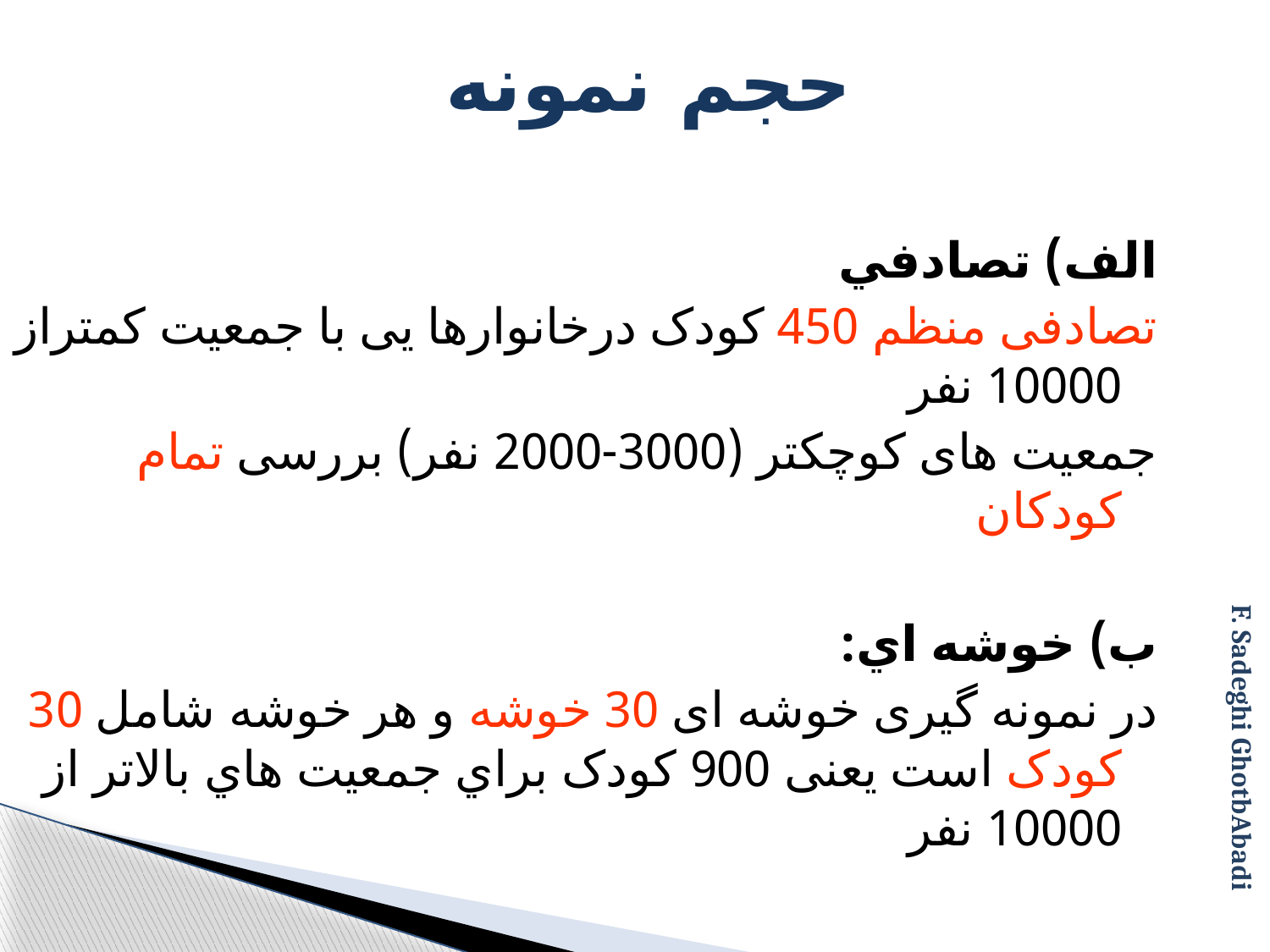

# حجم نمونه
الف) تصادفي
تصادفی منظم 450 کودک درخانوارها یی با جمعیت کمتراز 10000 نفر
جمعیت های کوچکتر (3000-2000 نفر) بررسی تمام کودکان

ب) خوشه اي:
در نمونه گیری خوشه ای 30 خوشه و هر خوشه شامل 30 کودک است یعنی 900 کودک براي جمعيت هاي بالاتر از 10000 نفر